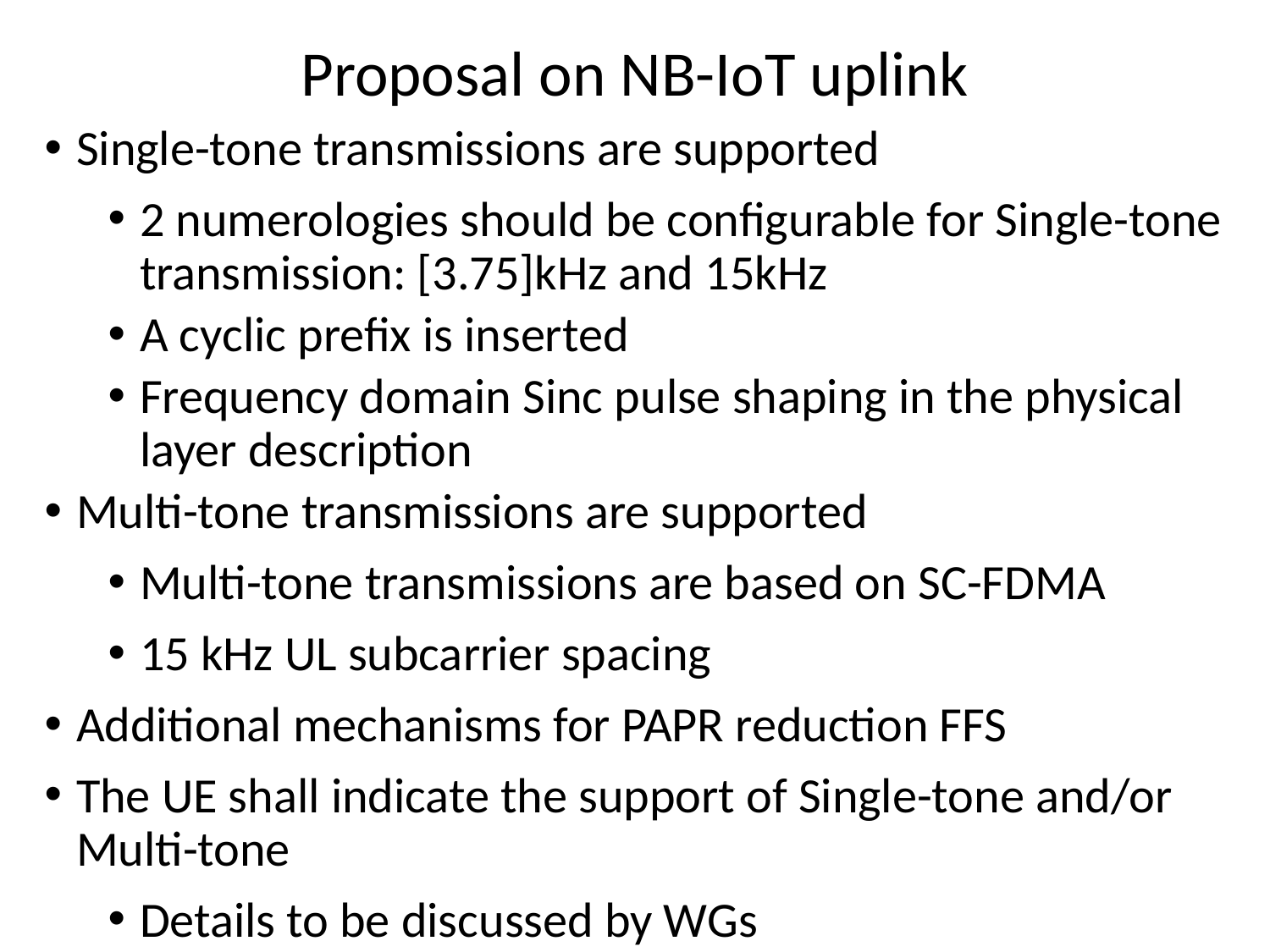

# Proposal on NB-IoT uplink
Single-tone transmissions are supported
2 numerologies should be configurable for Single-tone transmission: [3.75]kHz and 15kHz
A cyclic prefix is inserted
Frequency domain Sinc pulse shaping in the physical layer description
Multi-tone transmissions are supported
Multi-tone transmissions are based on SC-FDMA
15 kHz UL subcarrier spacing
Additional mechanisms for PAPR reduction FFS
The UE shall indicate the support of Single-tone and/or Multi-tone
Details to be discussed by WGs